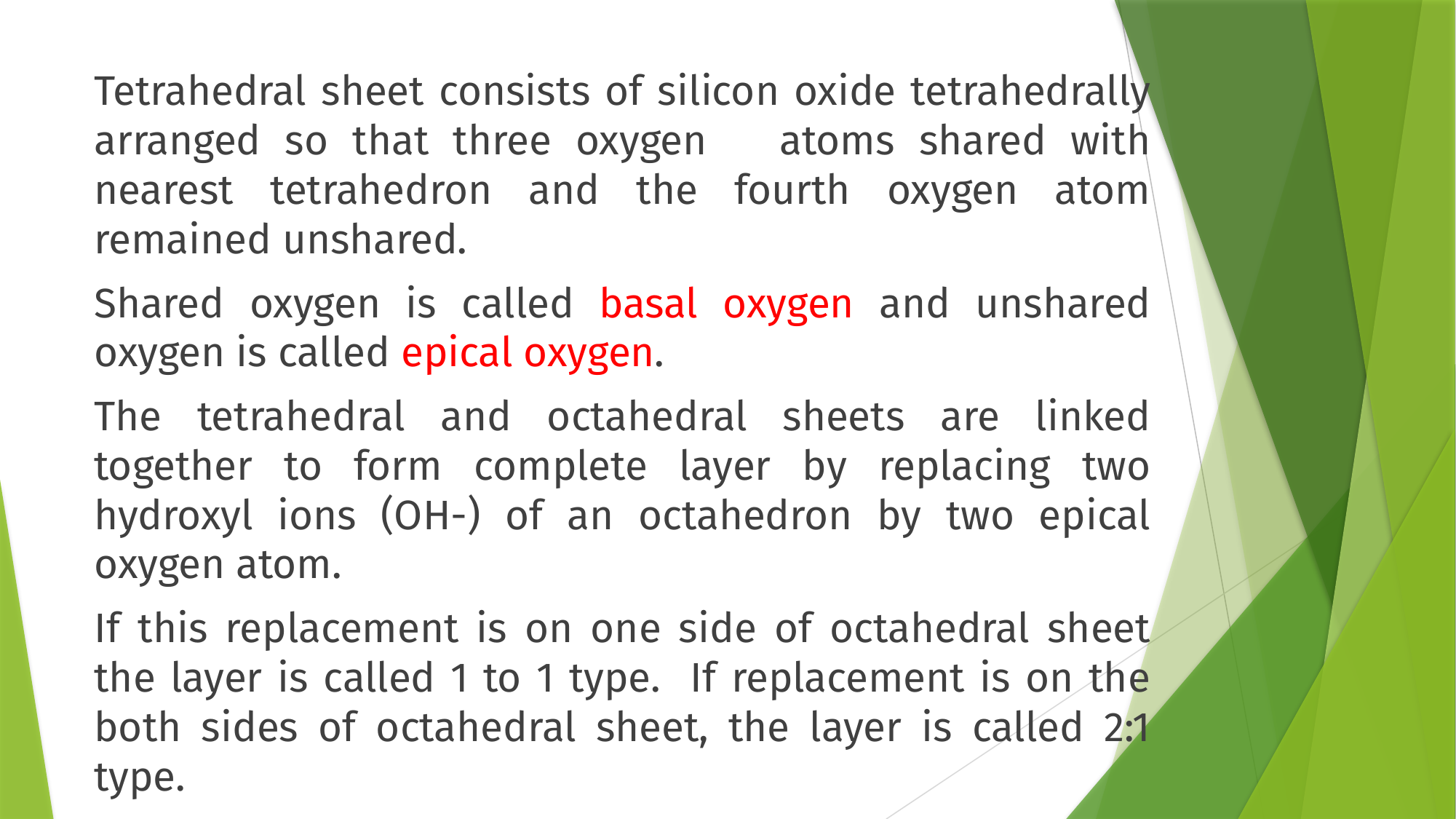

Tetrahedral sheet consists of silicon oxide tetrahedrally arranged so that three oxygen   atoms shared with nearest tetrahedron and the fourth oxygen atom remained unshared.
Shared oxygen is called basal oxygen and unshared oxygen is called epical oxygen.
The tetrahedral and octahedral sheets are linked together to form complete layer by replacing two hydroxyl ions (OH-) of an octahedron by two epical oxygen atom.
If this replacement is on one side of octahedral sheet the layer is called 1 to 1 type.  If replacement is on the both sides of octahedral sheet, the layer is called 2:1 type.